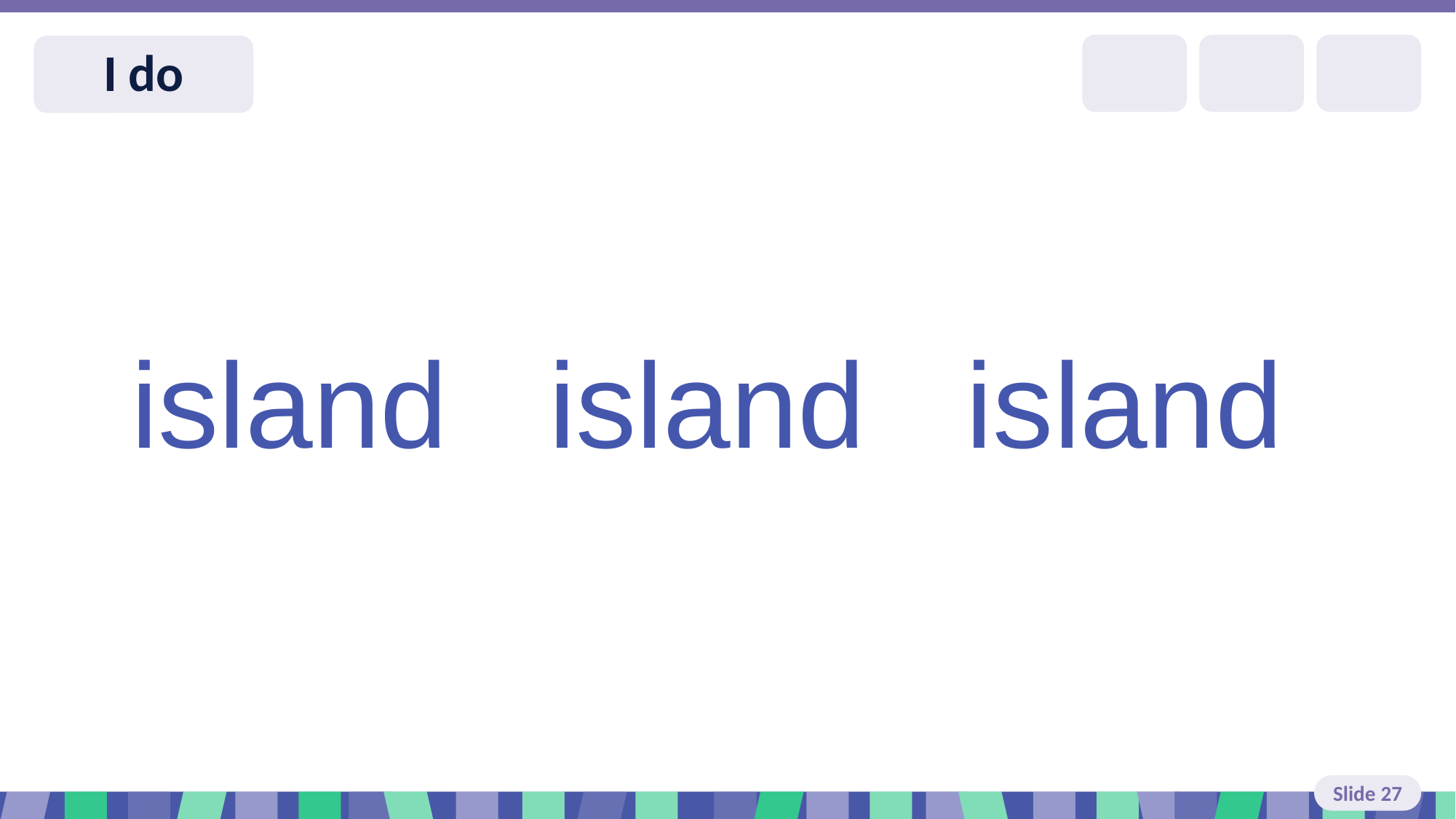

Slide 27 I do
island   island   island